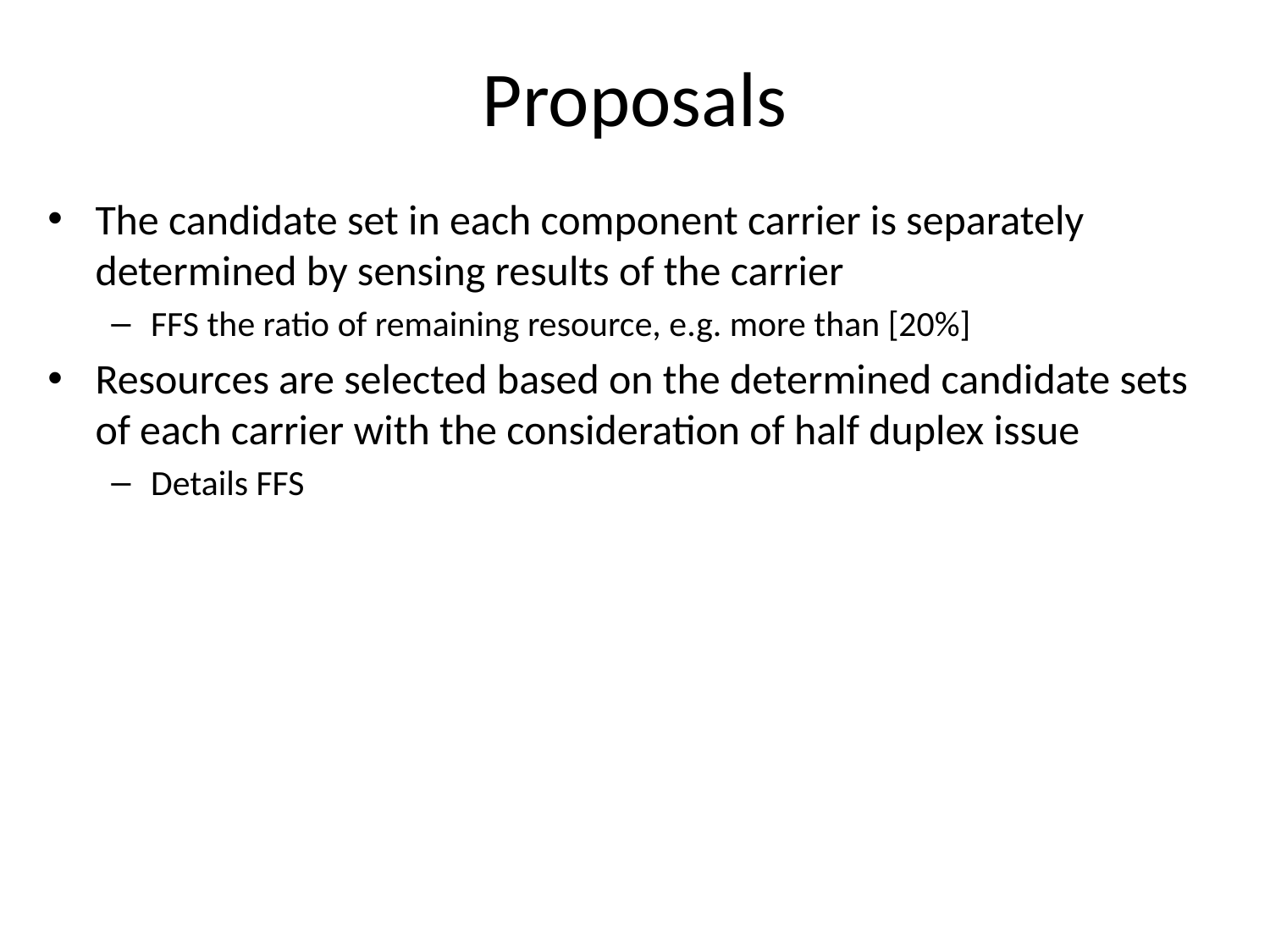

# Proposals
The candidate set in each component carrier is separately determined by sensing results of the carrier
FFS the ratio of remaining resource, e.g. more than [20%]
Resources are selected based on the determined candidate sets of each carrier with the consideration of half duplex issue
Details FFS